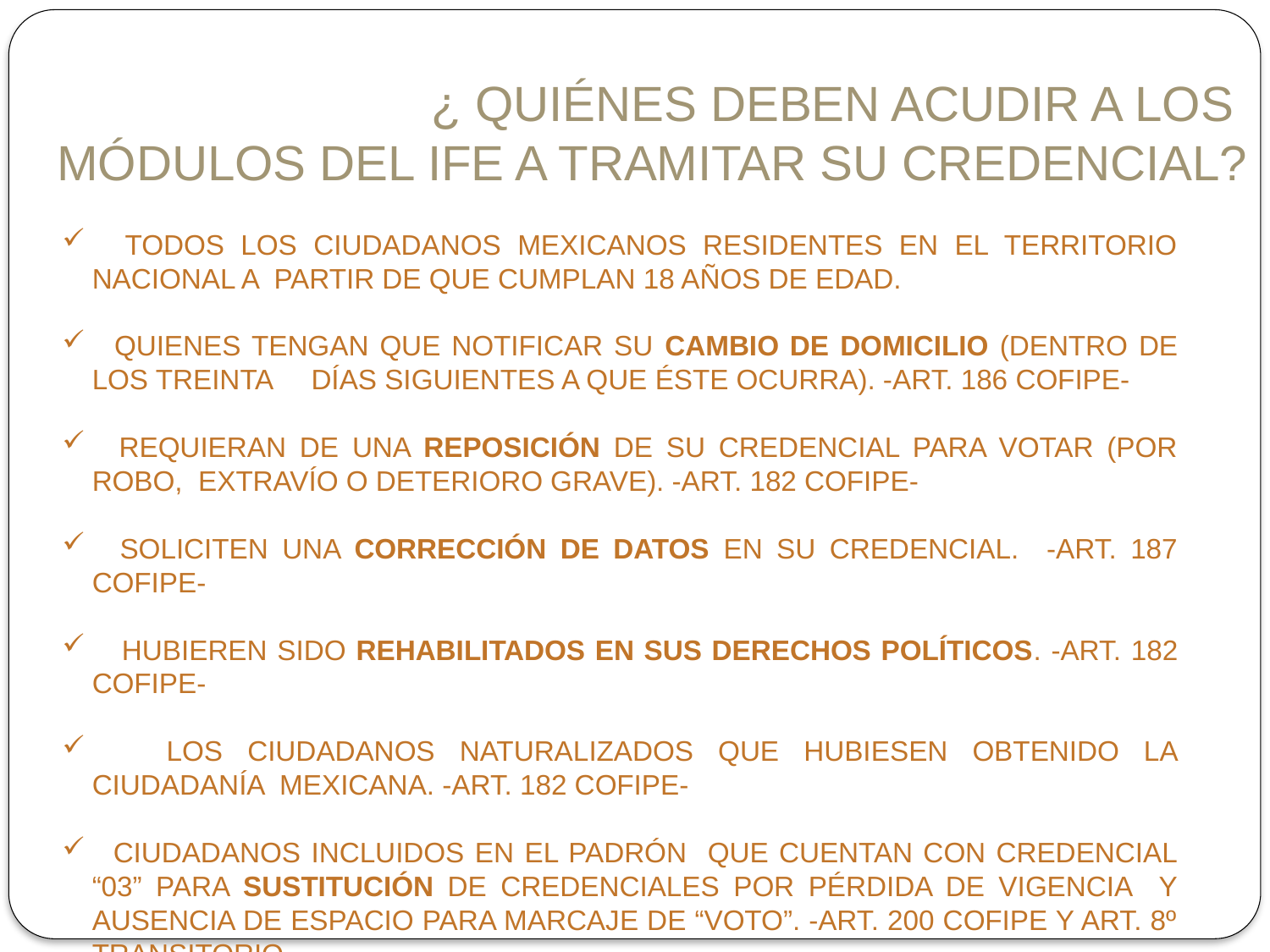

¿ QUIÉNES DEBEN ACUDIR A LOS
MÓDULOS DEL IFE A TRAMITAR SU CREDENCIAL?

  TODOS LOS CIUDADANOS MEXICANOS RESIDENTES EN EL TERRITORIO NACIONAL A  PARTIR DE QUE CUMPLAN 18 AÑOS DE EDAD.

  QUIENES TENGAN QUE NOTIFICAR SU CAMBIO DE DOMICILIO (DENTRO DE LOS TREINTA     DÍAS SIGUIENTES A QUE ÉSTE OCURRA). -ART. 186 COFIPE-

  REQUIERAN DE UNA REPOSICIÓN DE SU CREDENCIAL PARA VOTAR (POR ROBO,  EXTRAVÍO O DETERIORO GRAVE). -ART. 182 COFIPE-

  SOLICITEN UNA CORRECCIÓN DE DATOS EN SU CREDENCIAL.  -ART. 187 COFIPE-

   HUBIEREN SIDO REHABILITADOS EN SUS DERECHOS POLÍTICOS. -ART. 182 COFIPE-

   LOS CIUDADANOS NATURALIZADOS QUE HUBIESEN OBTENIDO LA CIUDADANÍA  MEXICANA. -ART. 182 COFIPE-

  CIUDADANOS INCLUIDOS EN EL PADRÓN  QUE CUENTAN CON CREDENCIAL “03” PARA SUSTITUCIÓN DE CREDENCIALES POR PÉRDIDA DE VIGENCIA  Y AUSENCIA DE ESPACIO PARA MARCAJE DE “VOTO”. -ART. 200 COFIPE Y ART. 8º TRANSITORIO-